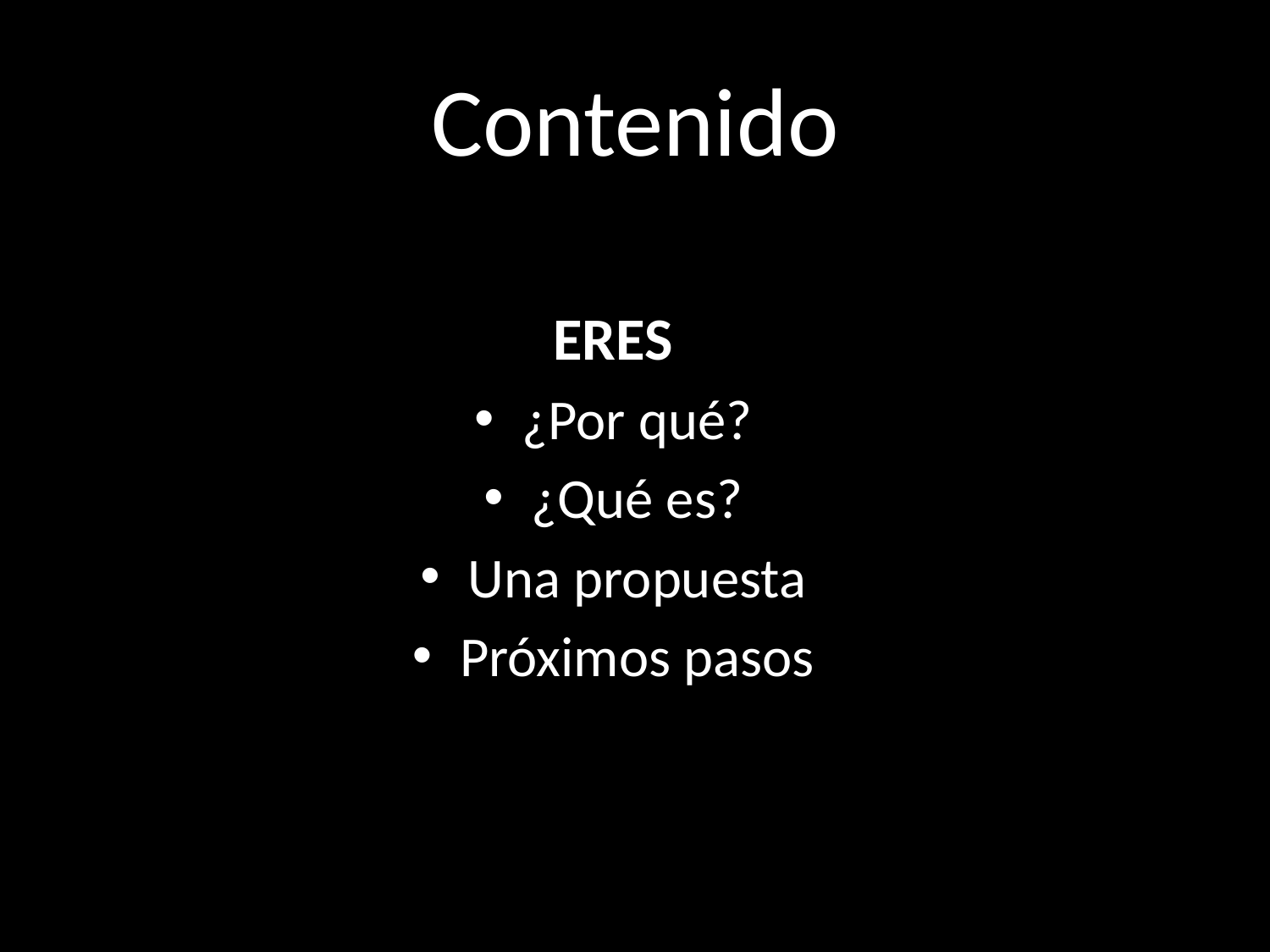

# Contenido
ERES
¿Por qué?
¿Qué es?
Una propuesta
Próximos pasos